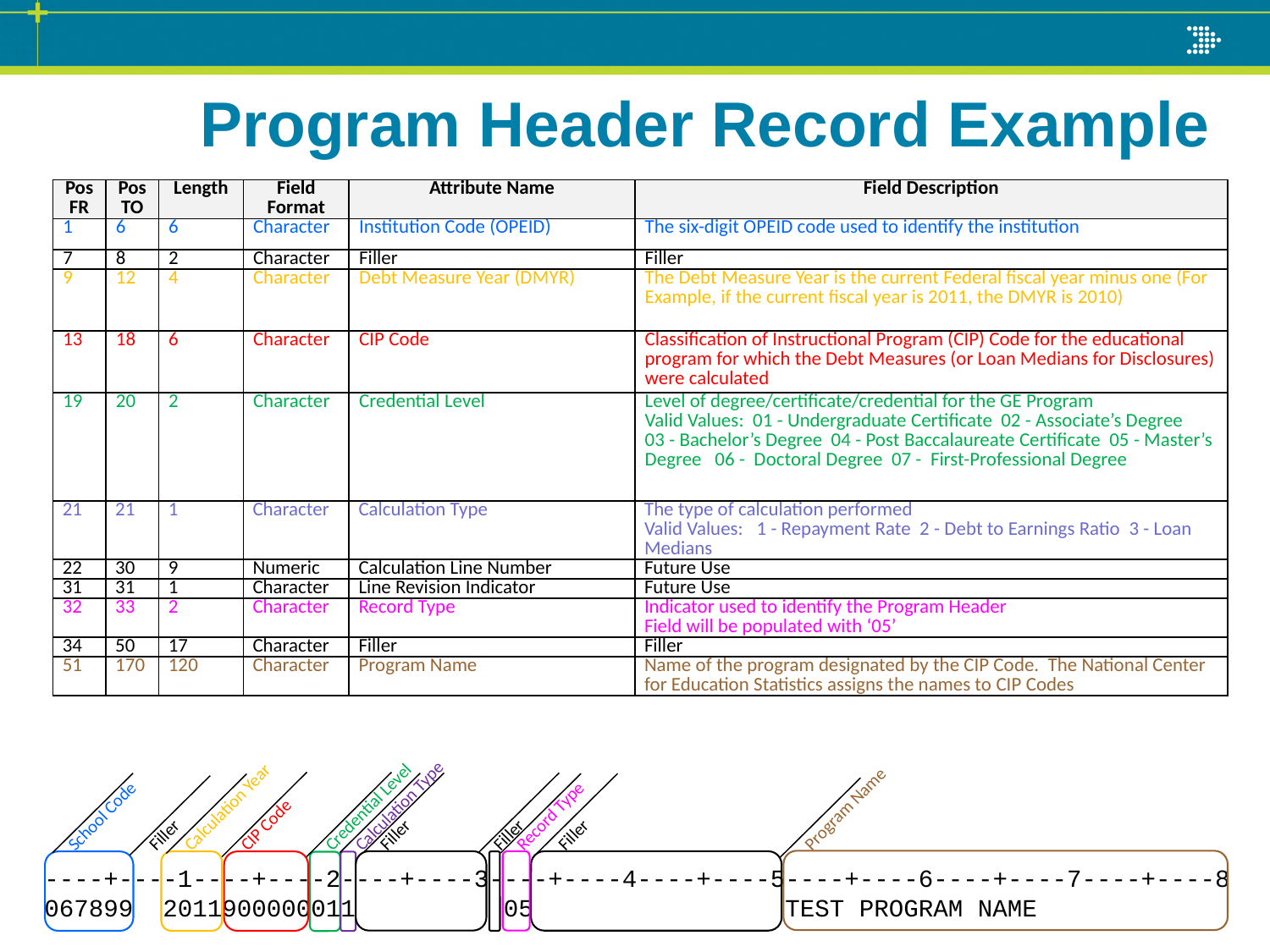

# Program Header Record Example
| Pos FR | Pos TO | Length | Field Format | Attribute Name | Field Description |
| --- | --- | --- | --- | --- | --- |
| 1 | 6 | 6 | Character | Institution Code (OPEID) | The six-digit OPEID code used to identify the institution |
| 7 | 8 | 2 | Character | Filler | Filler |
| 9 | 12 | 4 | Character | Debt Measure Year (DMYR) | The Debt Measure Year is the current Federal fiscal year minus one (For Example, if the current fiscal year is 2011, the DMYR is 2010) |
| 13 | 18 | 6 | Character | CIP Code | Classification of Instructional Program (CIP) Code for the educational program for which the Debt Measures (or Loan Medians for Disclosures) were calculated |
| 19 | 20 | 2 | Character | Credential Level | Level of degree/certificate/credential for the GE Program Valid Values: 01 - Undergraduate Certificate 02 - Associate’s Degree 03 - Bachelor’s Degree 04 - Post Baccalaureate Certificate 05 - Master’s Degree 06 - Doctoral Degree 07 - First-Professional Degree |
| 21 | 21 | 1 | Character | Calculation Type | The type of calculation performed Valid Values: 1 - Repayment Rate 2 - Debt to Earnings Ratio 3 - Loan Medians |
| 22 | 30 | 9 | Numeric | Calculation Line Number | Future Use |
| 31 | 31 | 1 | Character | Line Revision Indicator | Future Use |
| 32 | 33 | 2 | Character | Record Type | Indicator used to identify the Program Header Field will be populated with ‘05’ |
| 34 | 50 | 17 | Character | Filler | Filler |
| 51 | 170 | 120 | Character | Program Name | Name of the program designated by the CIP Code. The National Center for Education Statistics assigns the names to CIP Codes |
Program Name
Credential Level
Calculation Type
Calculation Year
Filler
Record Type
Filler
Filler
Filler
School Code
CIP Code

----+----1----+----2----+----3----+----4----+----5----+----6----+----7----+----8
067899  2011900000011          05                 TEST PROGRAM NAME